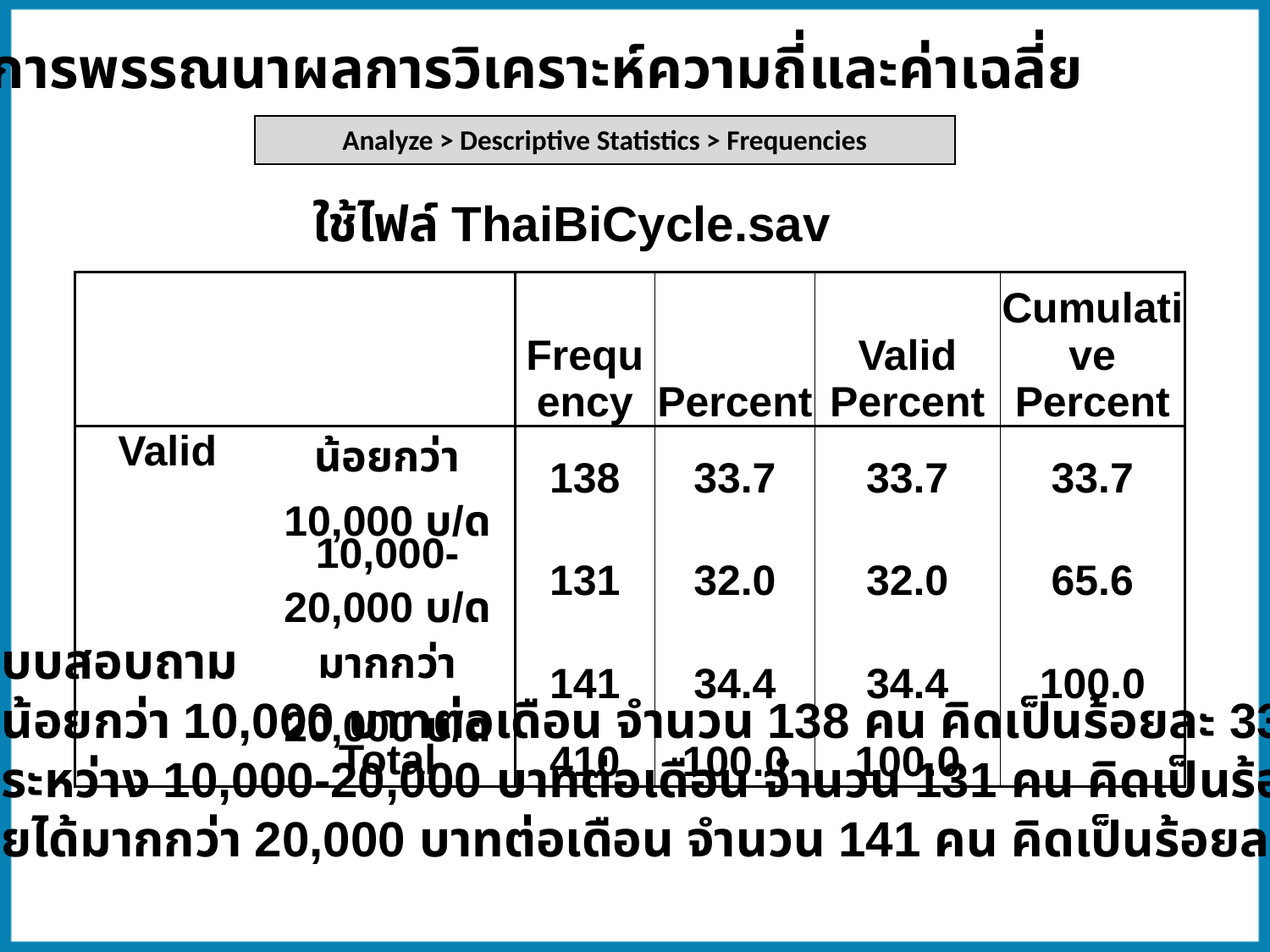

10.2.2 การพรรณนาผลการวิเคราะห์ความถี่และค่าเฉลี่ย
Analyze > Descriptive Statistics > Frequencies
ใช้ไฟล์ ThaiBiCycle.sav
|  |  | Frequency | Percent | Valid Percent | Cumulative Percent |
| --- | --- | --- | --- | --- | --- |
| Valid | น้อยกว่า 10,000 บ/ด | 138 | 33.7 | 33.7 | 33.7 |
|  | 10,000-20,000 บ/ด | 131 | 32.0 | 32.0 | 65.6 |
|  | มากกว่า 20,000 บ/ด | 141 | 34.4 | 34.4 | 100.0 |
|  | Total | 410 | 100.0 | 100.0 |  |
ผู้ตอบแบบสอบถาม
มีรายได้น้อยกว่า 10,000 บาทต่อเดือน จำนวน 138 คน คิดเป็นร้อยละ 33.7
มีรายได้ระหว่าง 10,000-20,000 บาทต่อเดือน จำนวน 131 คน คิดเป็นร้อยละ 32.0
และมีรายได้มากกว่า 20,000 บาทต่อเดือน จำนวน 141 คน คิดเป็นร้อยละ 34.4